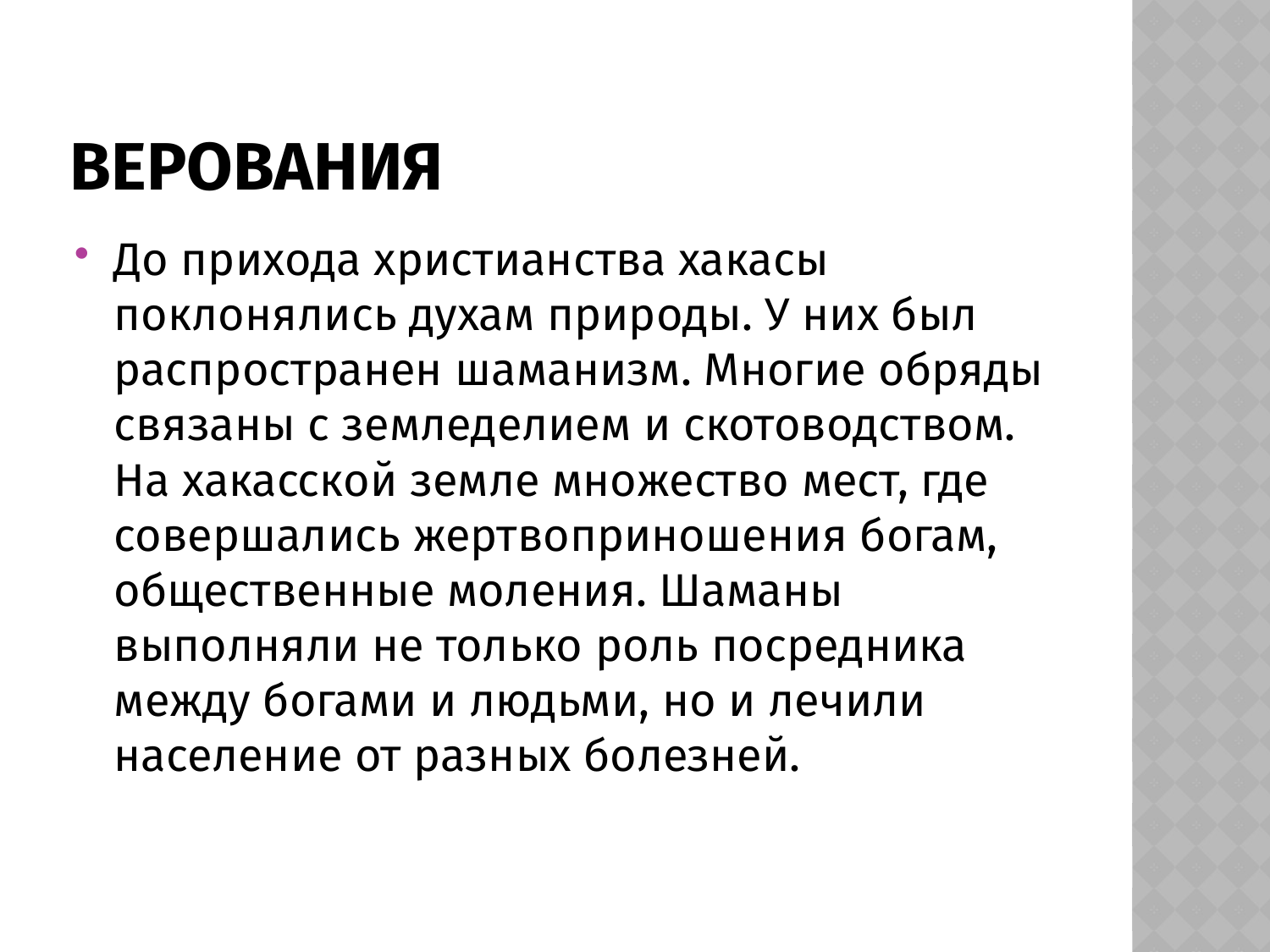

# верования
До прихода христианства хакасы поклонялись духам природы. У них был распространен шаманизм. Многие обряды связаны с земледелием и скотоводством. На хакасской земле множество мест, где совершались жертвоприношения богам, общественные моления. Шаманы выполняли не только роль посредника между богами и людьми, но и лечили население от разных болезней.